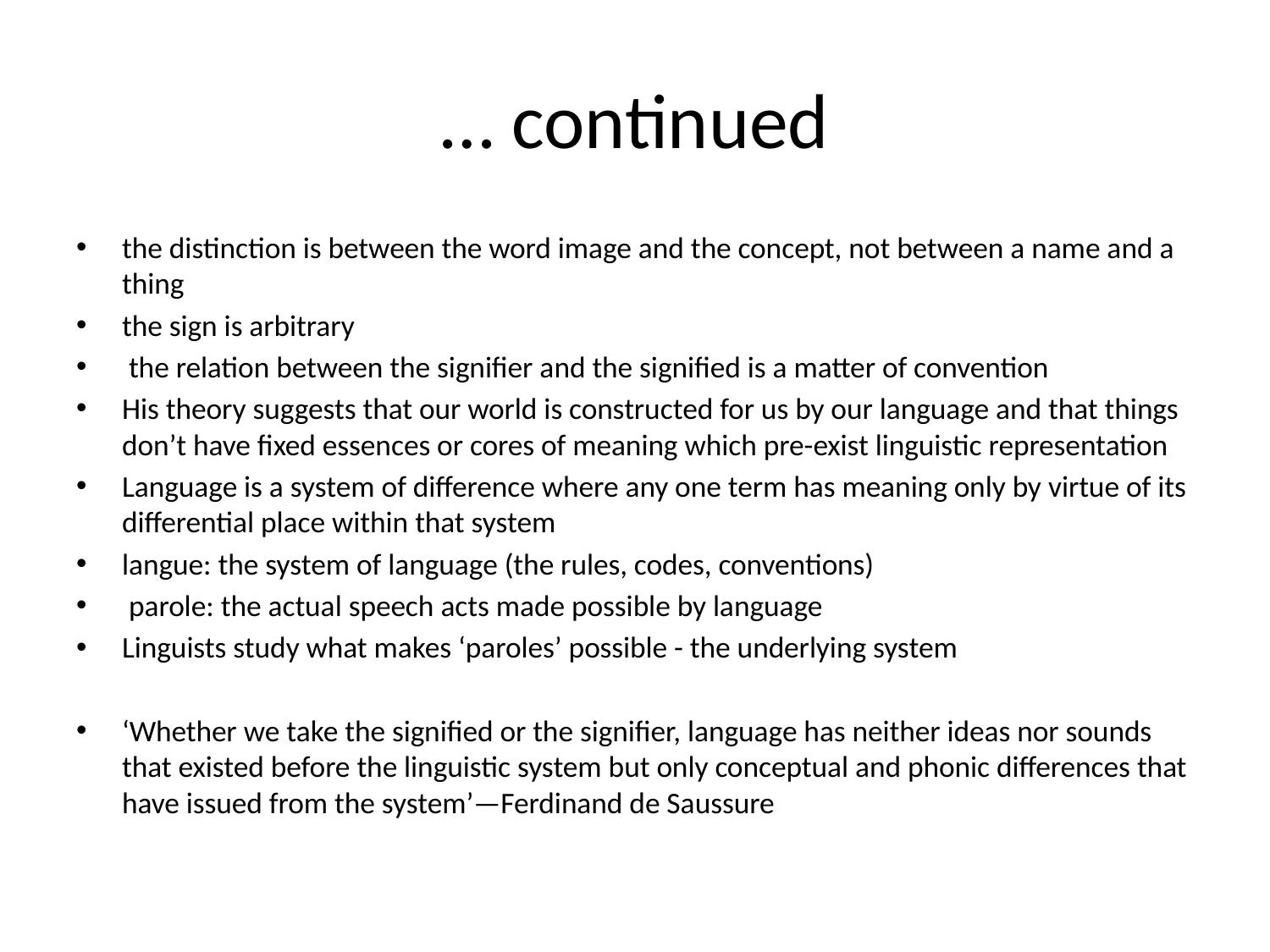

# … continued
the distinction is between the word image and the concept, not between a name and a thing
the sign is arbitrary
 the relation between the signifier and the signified is a matter of convention
His theory suggests that our world is constructed for us by our language and that things don’t have fixed essences or cores of meaning which pre-exist linguistic representation
Language is a system of difference where any one term has meaning only by virtue of its differential place within that system
langue: the system of language (the rules, codes, conventions)
 parole: the actual speech acts made possible by language
Linguists study what makes ‘paroles’ possible - the underlying system

‘Whether we take the signified or the signifier, language has neither ideas nor sounds that existed before the linguistic system but only conceptual and phonic differences that have issued from the system’—Ferdinand de Saussure